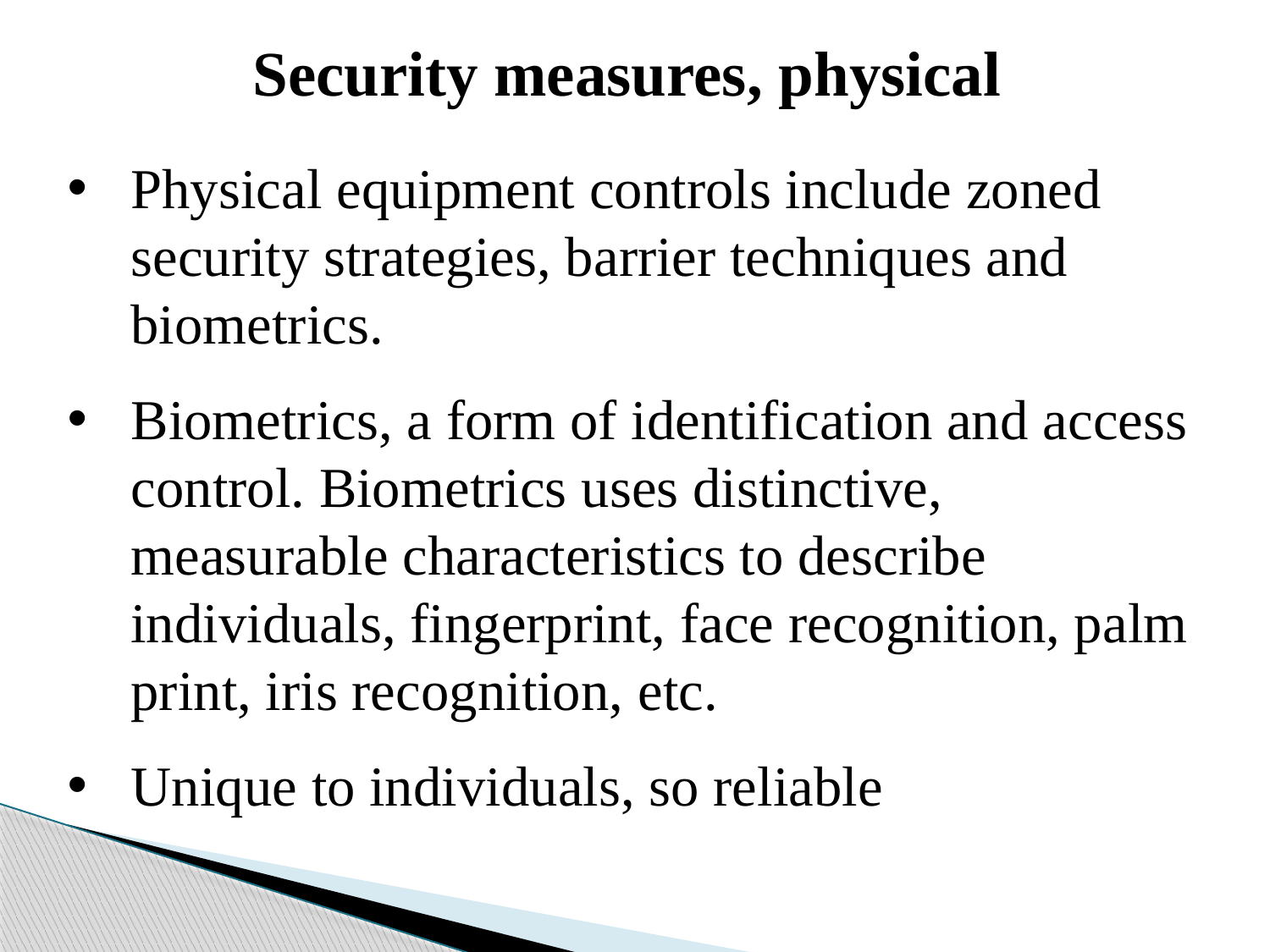

Security measures, physical
Physical equipment controls include zoned security strategies, barrier techniques and biometrics.
Biometrics, a form of identification and access control. Biometrics uses distinctive, measurable characteristics to describe individuals, fingerprint, face recognition, palm print, iris recognition, etc.
Unique to individuals, so reliable